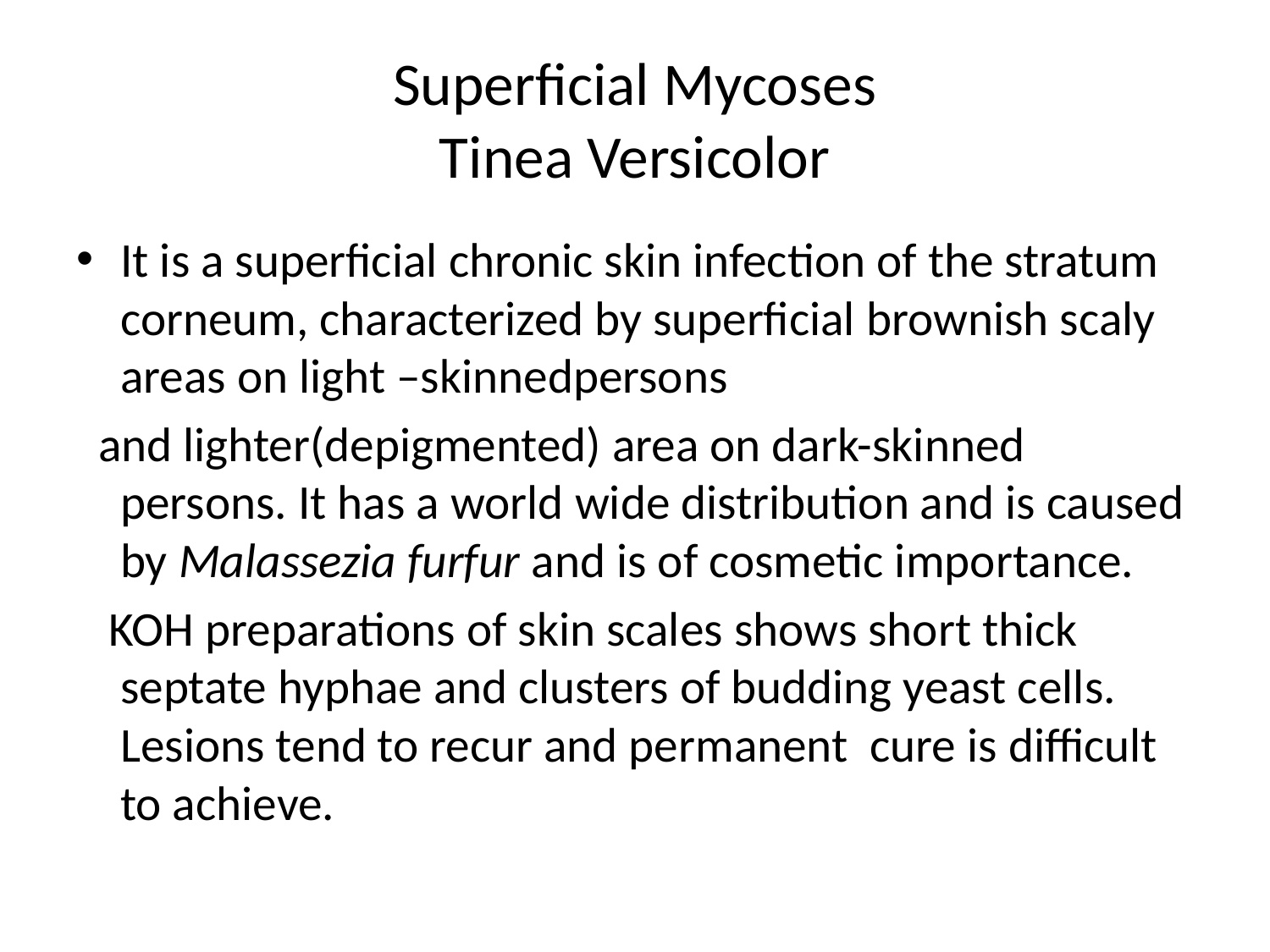

# Superficial Mycoses Tinea Versicolor
It is a superficial chronic skin infection of the stratum corneum, characterized by superficial brownish scaly areas on light –skinnedpersons
  and lighter(depigmented) area on dark-skinned persons. It has a world wide distribution and is caused by Malassezia furfur and is of cosmetic importance.
   KOH preparations of skin scales shows short thick septate hyphae and clusters of budding yeast cells. Lesions tend to recur and permanent  cure is difficult to achieve.